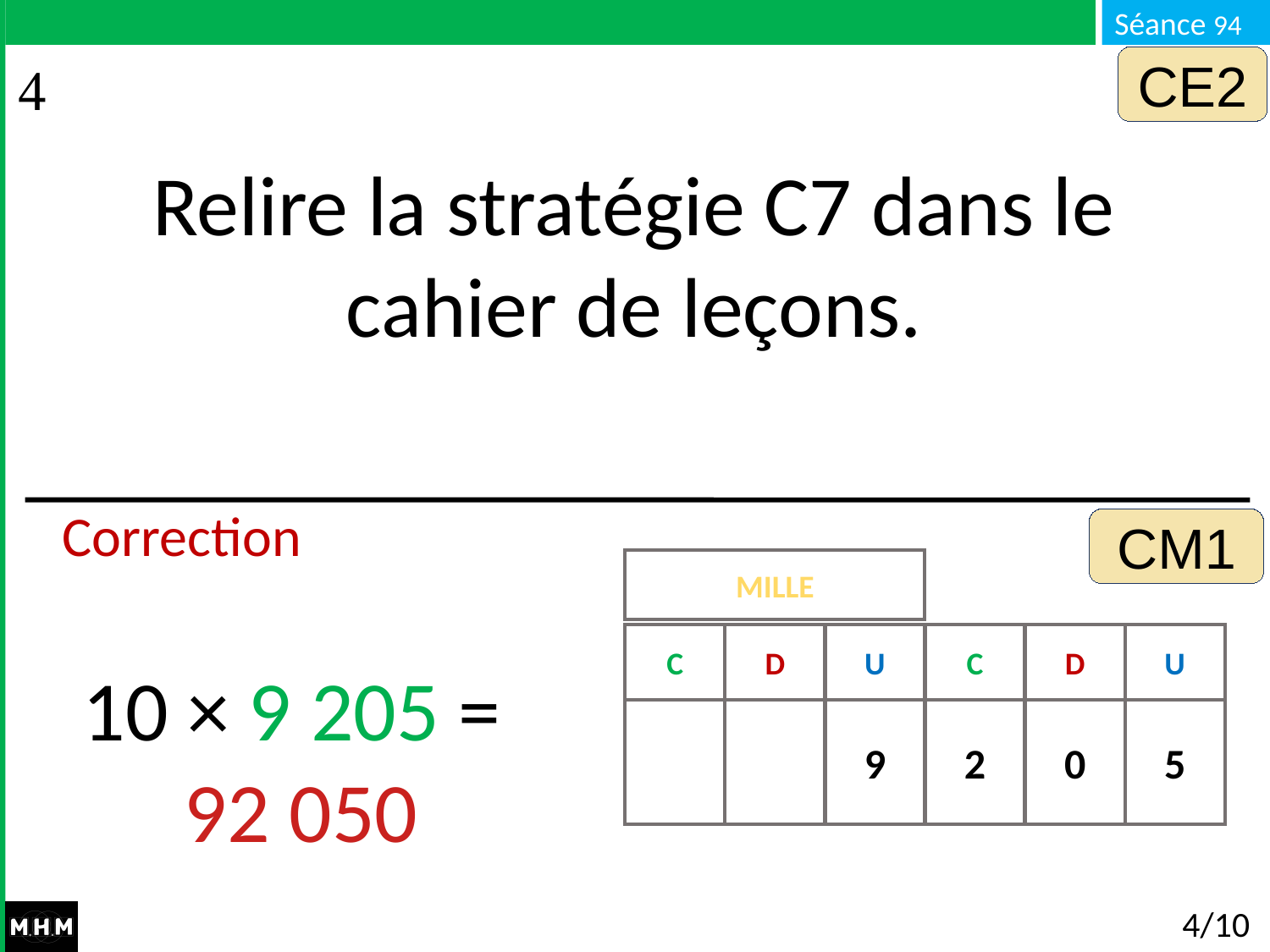

CE2
Relire la stratégie C7 dans le cahier de leçons.

Correction
CM1
MILLE
C
D
U
C
D
U
10 × 9 205 =
92 050

9
2

0
0
0
0
5
0
# 4/10